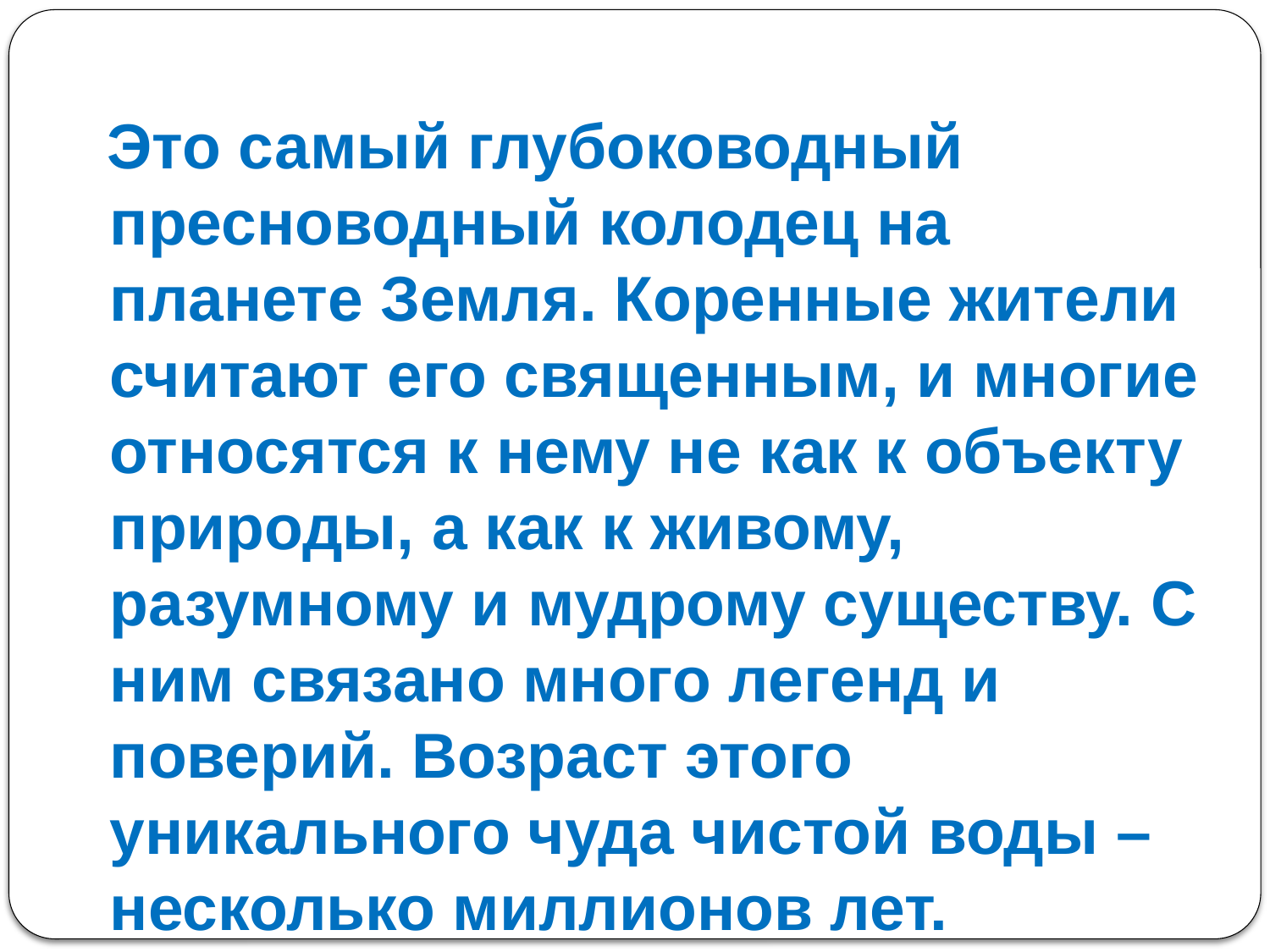

#
  Это самый глубоководный пресноводный колодец на планете Земля. Коренные жители считают его священным, и многие относятся к нему не как к объекту природы, а как к живому, разумному и мудрому существу. С ним связано много легенд и поверий. Возраст этого уникального чуда чистой воды – несколько миллионов лет.